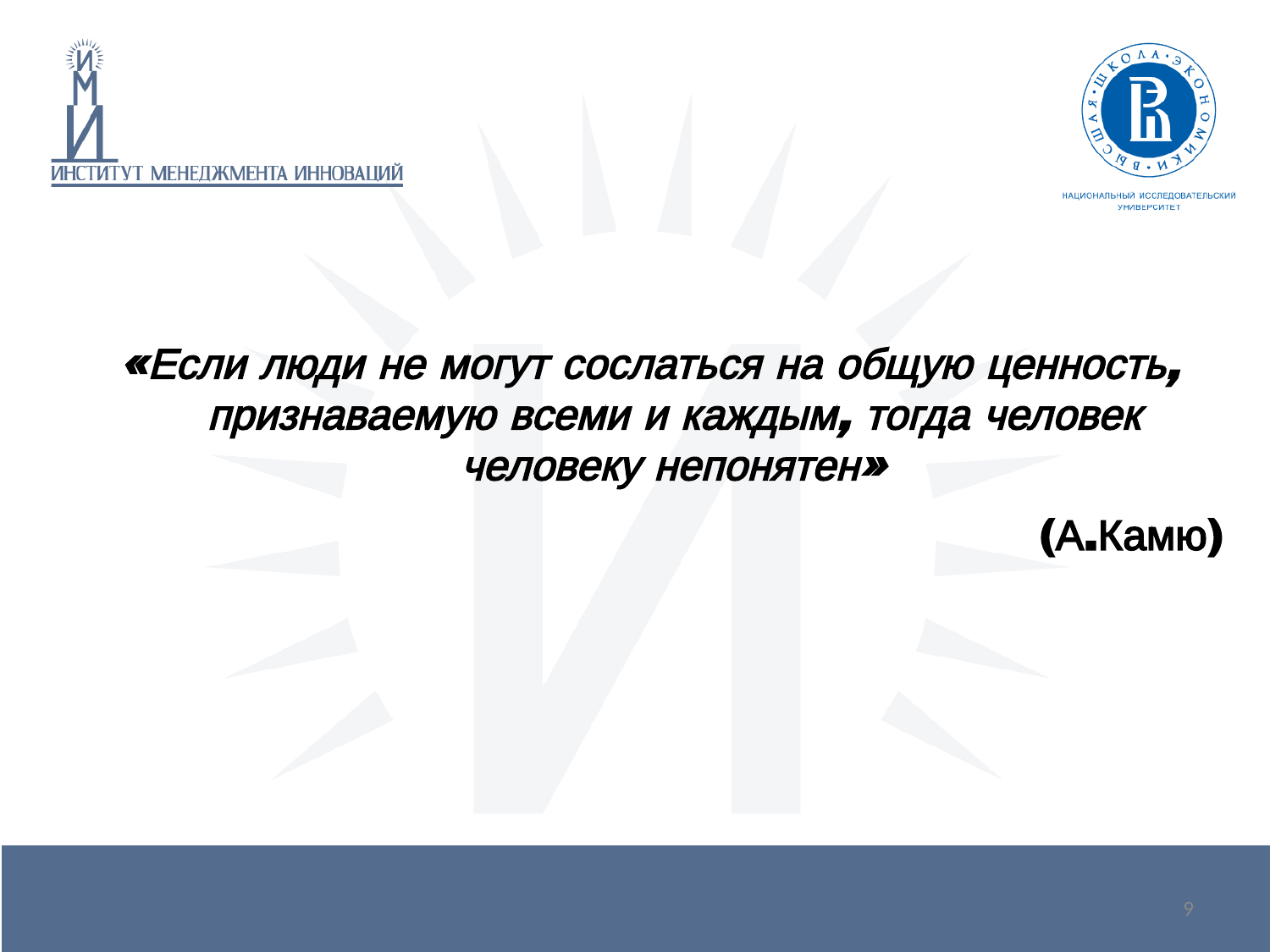

#
«Если люди не могут сослаться на общую ценность, признаваемую всеми и каждым, тогда человек человеку непонятен»
(А.Камю)
9